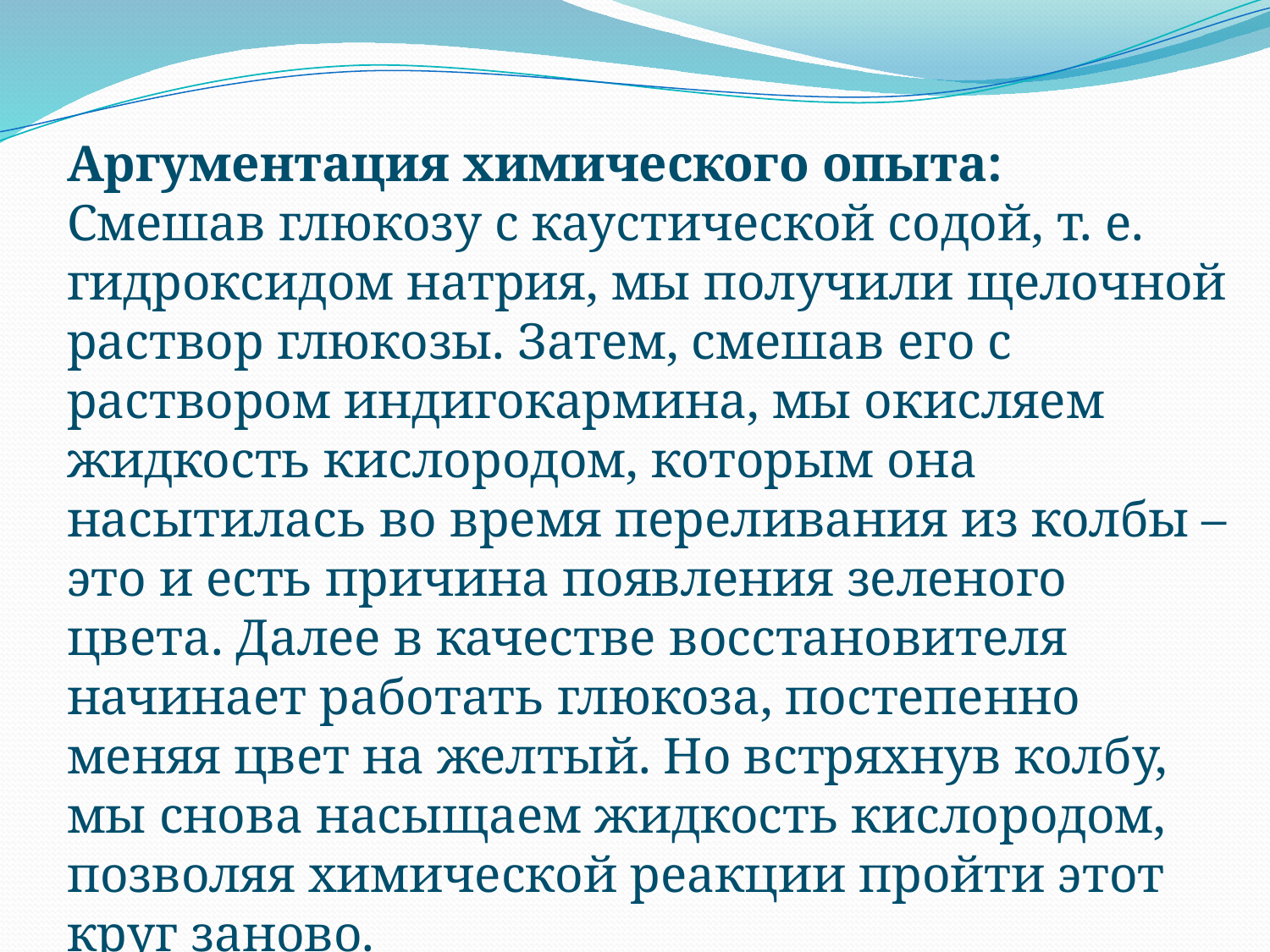

Аргументация химического опыта:
Смешав глюкозу с каустической содой, т. е. гидроксидом натрия, мы получили щелочной раствор глюкозы. Затем, смешав его с раствором индигокармина, мы окисляем жидкость кислородом, которым она насытилась во время переливания из колбы – это и есть причина появления зеленого цвета. Далее в качестве восстановителя начинает работать глюкоза, постепенно меняя цвет на желтый. Но встряхнув колбу, мы снова насыщаем жидкость кислородом, позволяя химической реакции пройти этот круг заново.